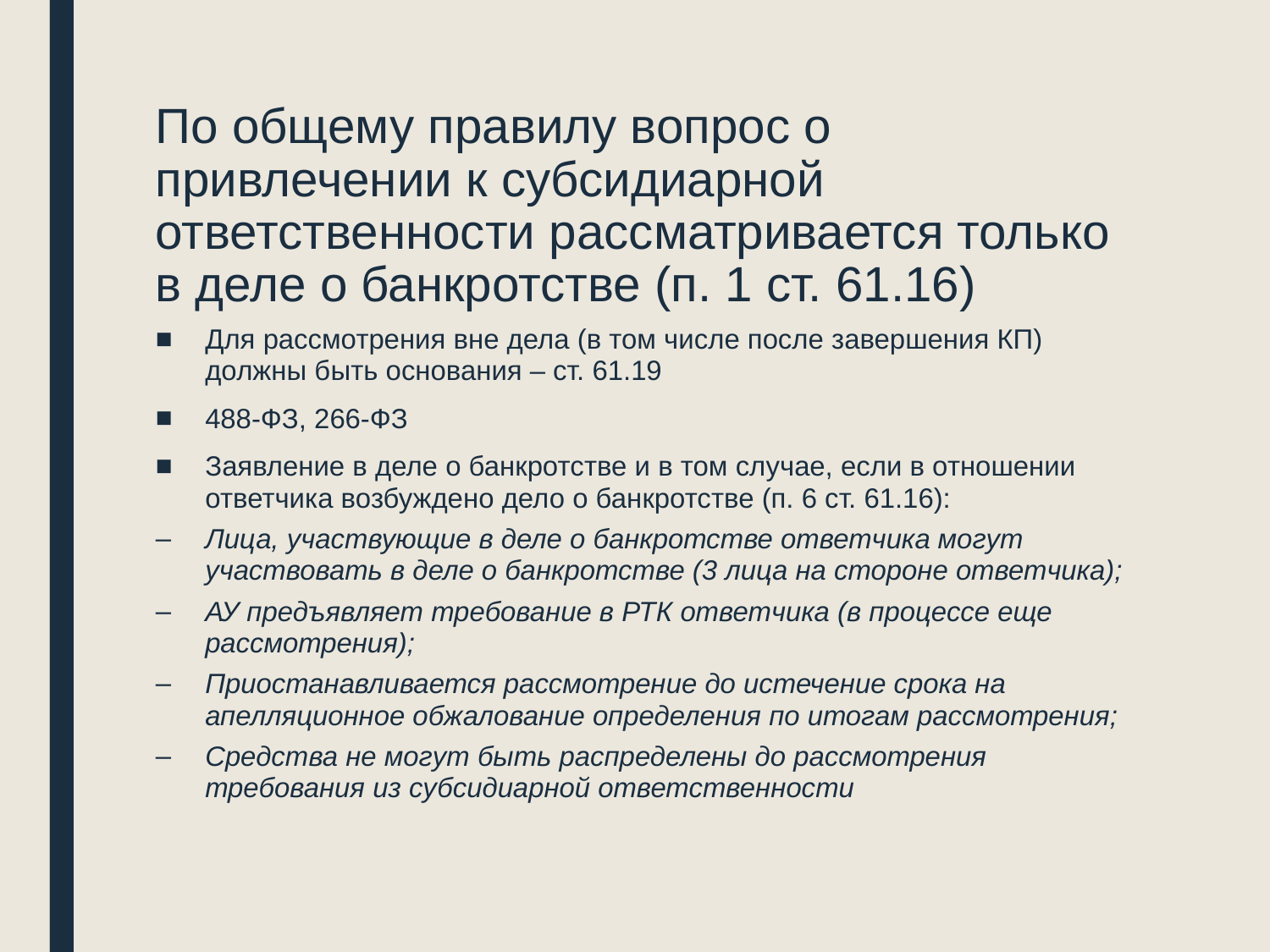

# По общему правилу вопрос о привлечении к субсидиарной ответственности рассматривается только в деле о банкротстве (п. 1 ст. 61.16)
Для рассмотрения вне дела (в том числе после завершения КП) должны быть основания – ст. 61.19
488-ФЗ, 266-ФЗ
Заявление в деле о банкротстве и в том случае, если в отношении ответчика возбуждено дело о банкротстве (п. 6 ст. 61.16):
Лица, участвующие в деле о банкротстве ответчика могут участвовать в деле о банкротстве (3 лица на стороне ответчика);
АУ предъявляет требование в РТК ответчика (в процессе еще рассмотрения);
Приостанавливается рассмотрение до истечение срока на апелляционное обжалование определения по итогам рассмотрения;
Средства не могут быть распределены до рассмотрения требования из субсидиарной ответственности